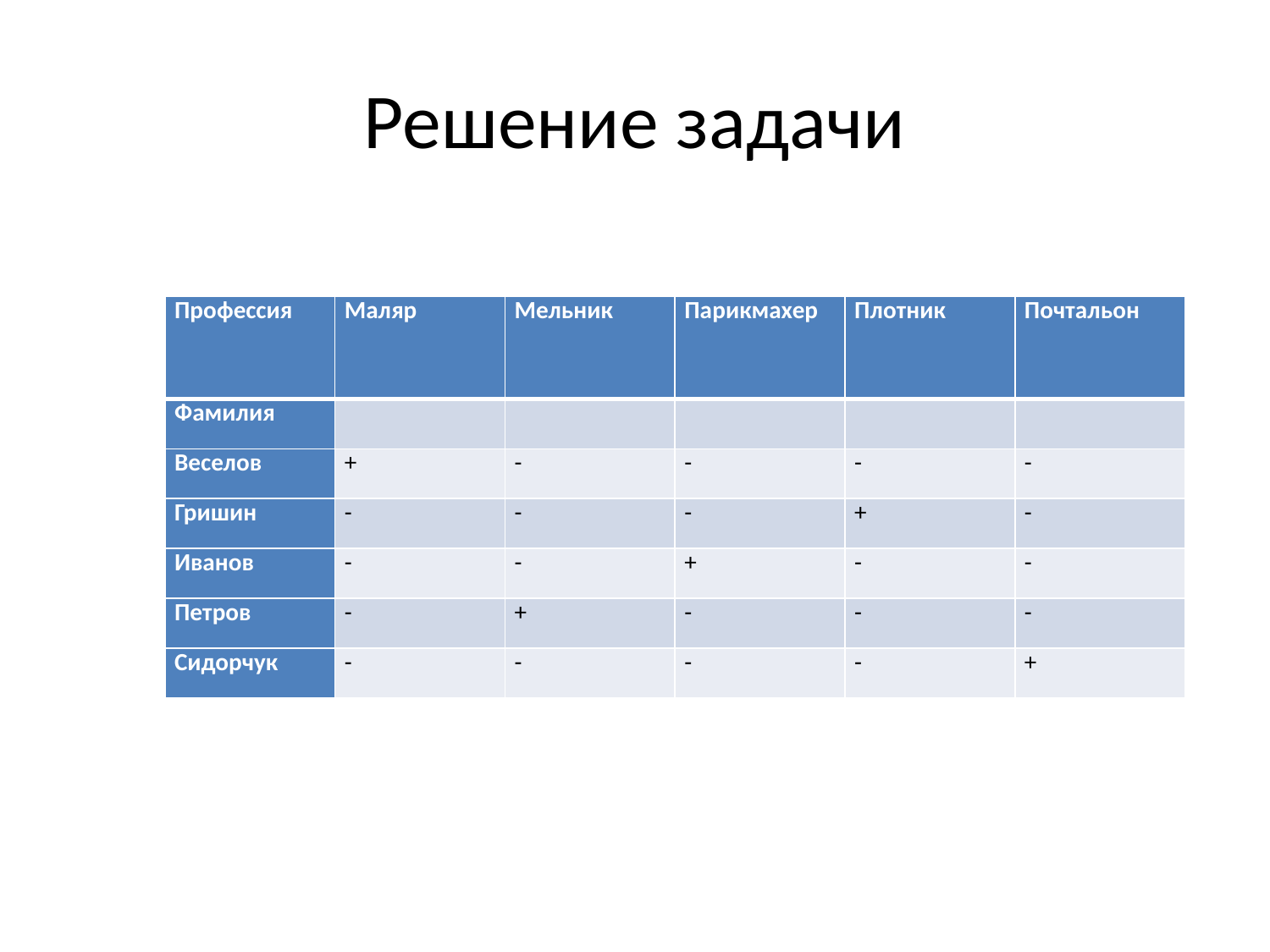

# Решение задачи
| Профессия | Маляр | Мельник | Парикмахер | Плотник | Почтальон |
| --- | --- | --- | --- | --- | --- |
| Фамилия |  |  |  |  |  |
| Веселов | + | - | - | - | - |
| Гришин | - | - | - | + | - |
| Иванов | - | - | + | - | - |
| Петров | - | + | - | - | - |
| Сидорчук | - | - | - | - | + |